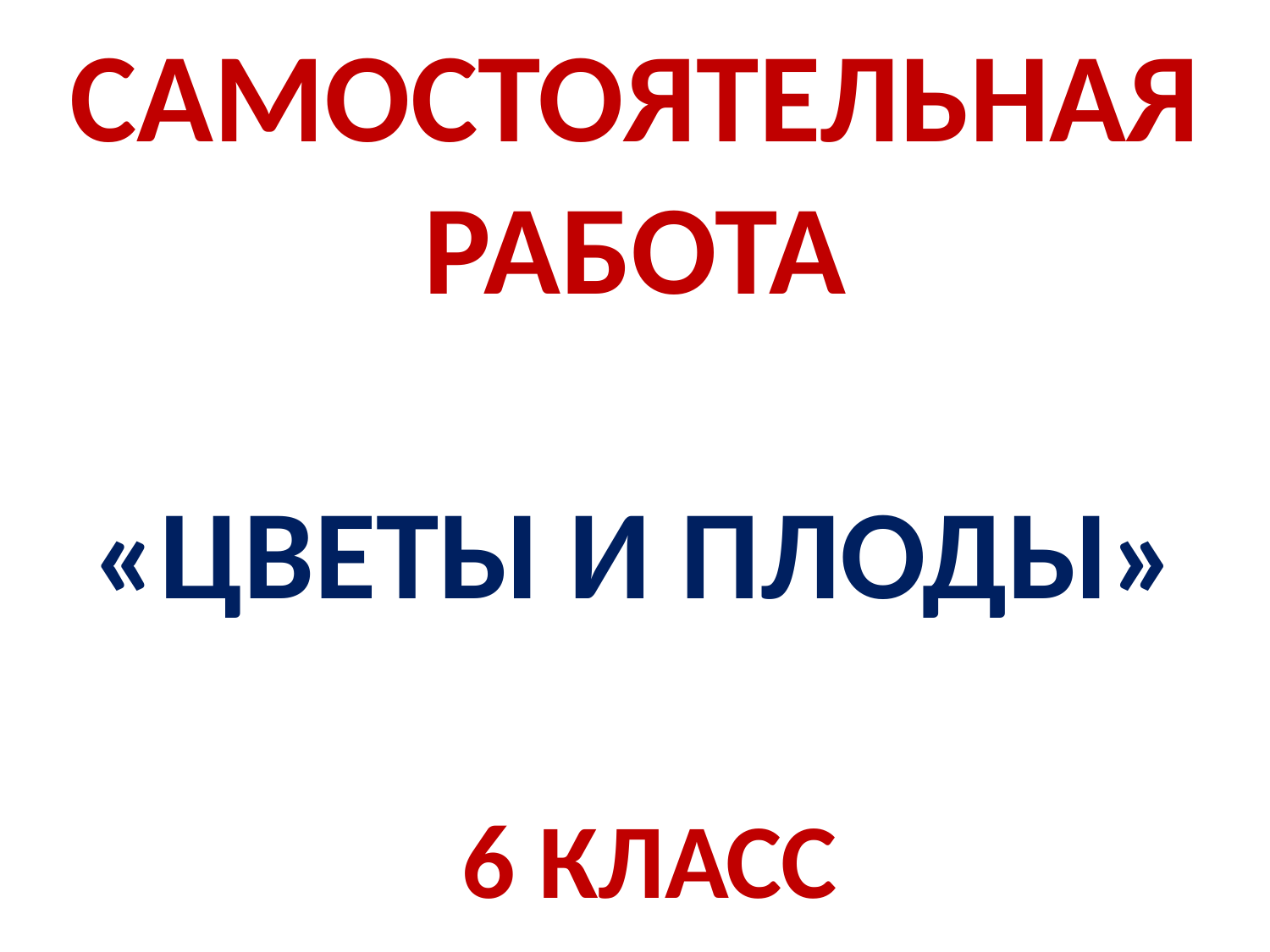

# САМОСТОЯТЕЛЬНАЯ РАБОТА «ЦВЕТЫ И ПЛОДЫ»
6 КЛАСС